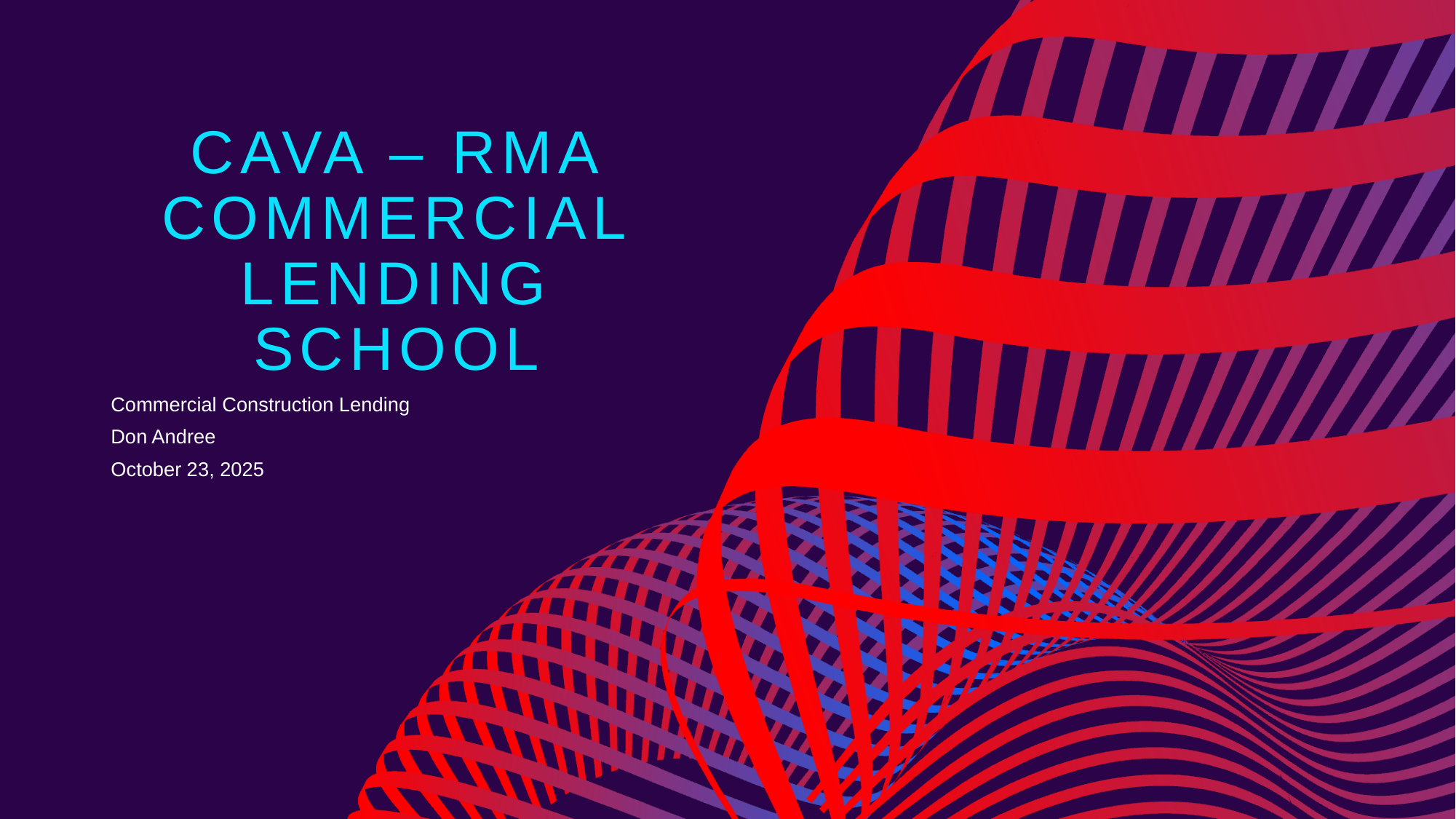

# CAVA – RMA Commercial Lending School
Commercial Construction Lending
Don Andree
October 23, 2025